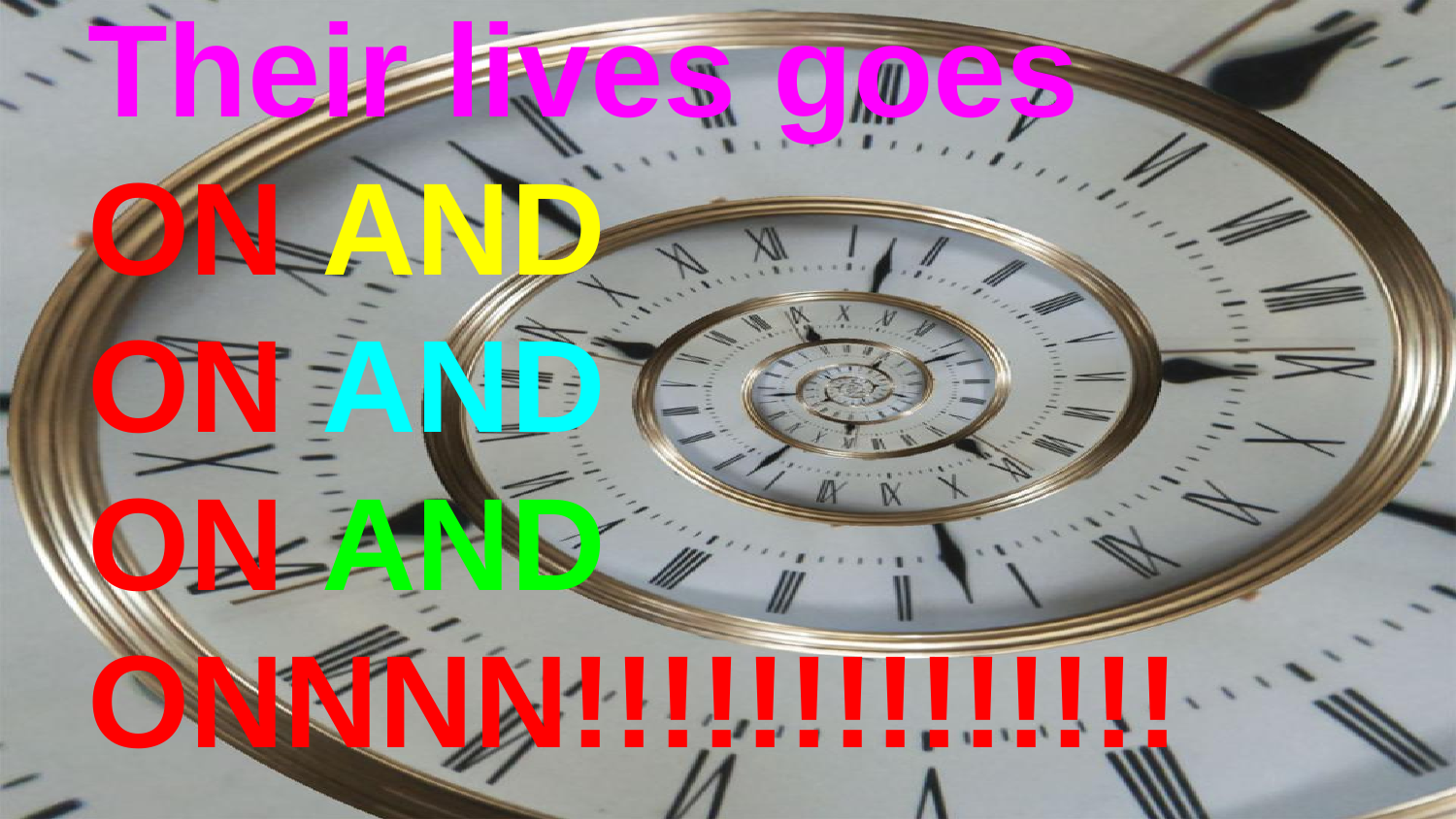

# Their lives goes ON AND ON AND ON AND ONNNN!!!!!!!!!!!!!!